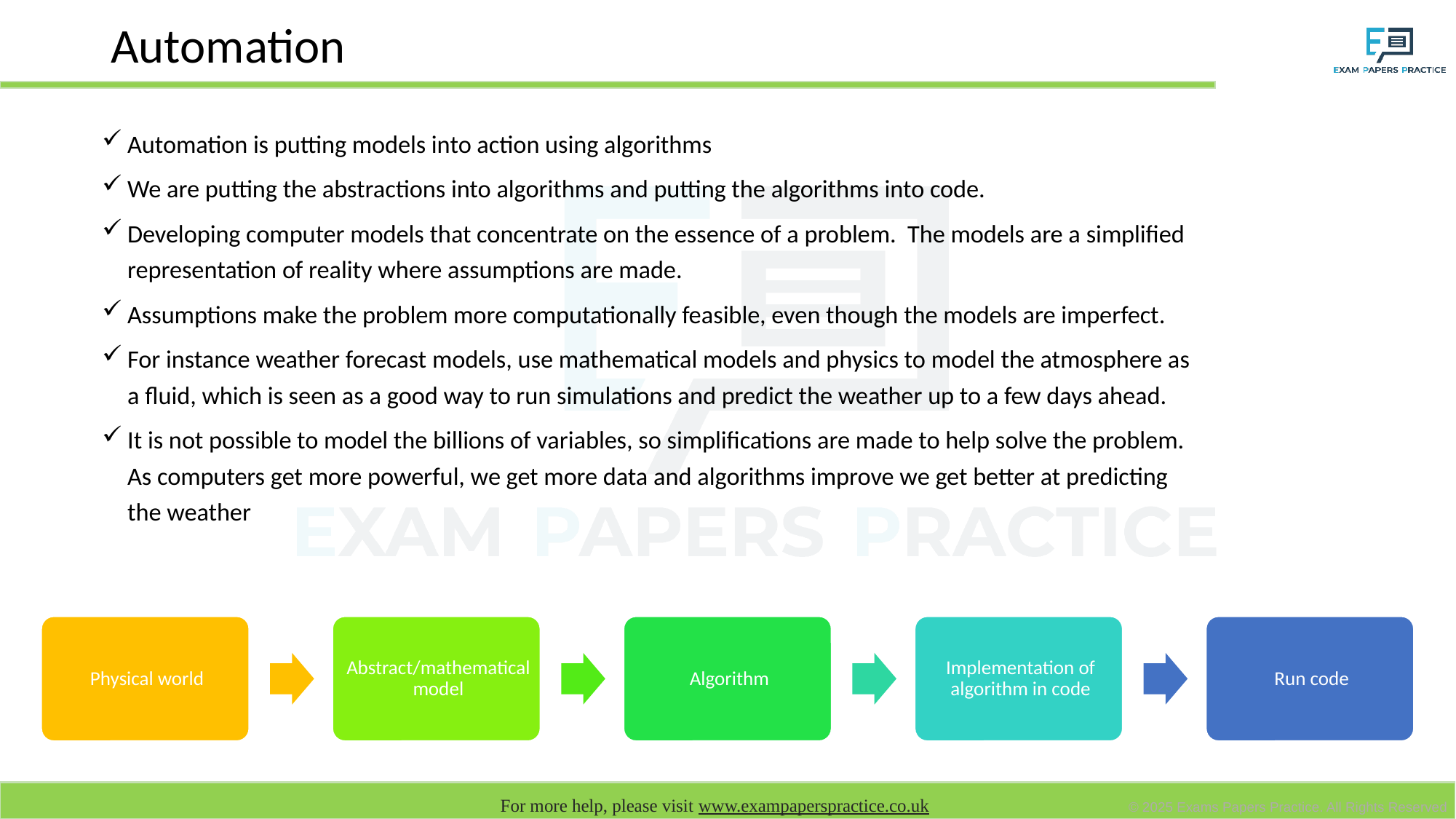

# Automation
Automation is putting models into action using algorithms
We are putting the abstractions into algorithms and putting the algorithms into code.
Developing computer models that concentrate on the essence of a problem.  The models are a simplified representation of reality where assumptions are made.
Assumptions make the problem more computationally feasible, even though the models are imperfect.
For instance weather forecast models, use mathematical models and physics to model the atmosphere as a fluid, which is seen as a good way to run simulations and predict the weather up to a few days ahead.
It is not possible to model the billions of variables, so simplifications are made to help solve the problem. As computers get more powerful, we get more data and algorithms improve we get better at predicting the weather
Physical world

Abstract/mathematical model

Algorithm

Implementation of algorithm in code

Run code